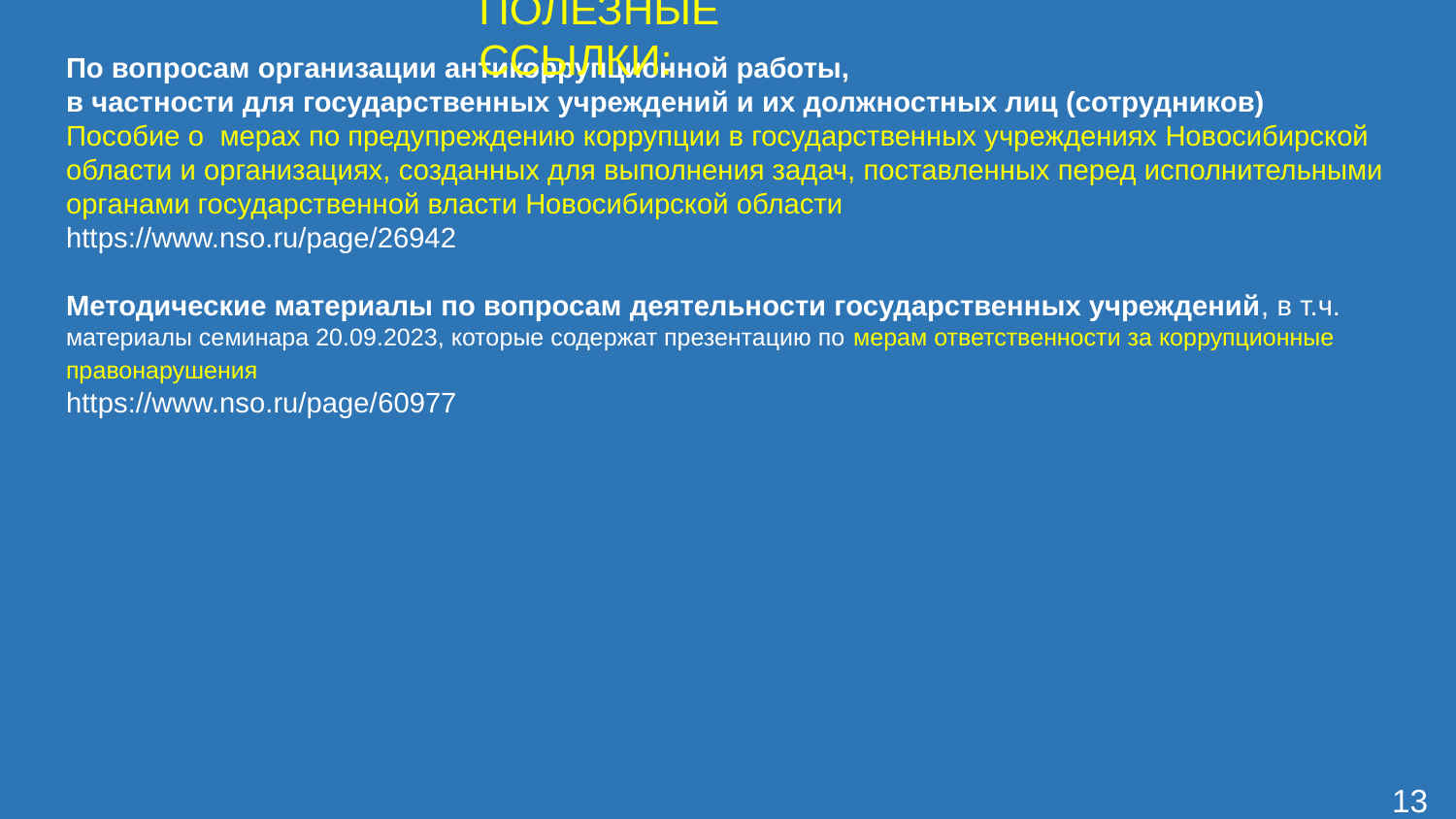

# ПОЛЕЗНЫЕ ССЫЛКИ:
По вопросам организации антикоррупционной работы,
в частности для государственных учреждений и их должностных лиц (сотрудников)
Пособие о  мерах по предупреждению коррупции в государственных учреждениях Новосибирской области и организациях, созданных для выполнения задач, поставленных перед исполнительными органами государственной власти Новосибирской области
https://www.nso.ru/page/26942

Методические материалы по вопросам деятельности государственных учреждений, в т.ч.
материалы семинара 20.09.2023, которые содержат презентацию по мерам ответственности за коррупционные правонарушения
https://www.nso.ru/page/60977

13